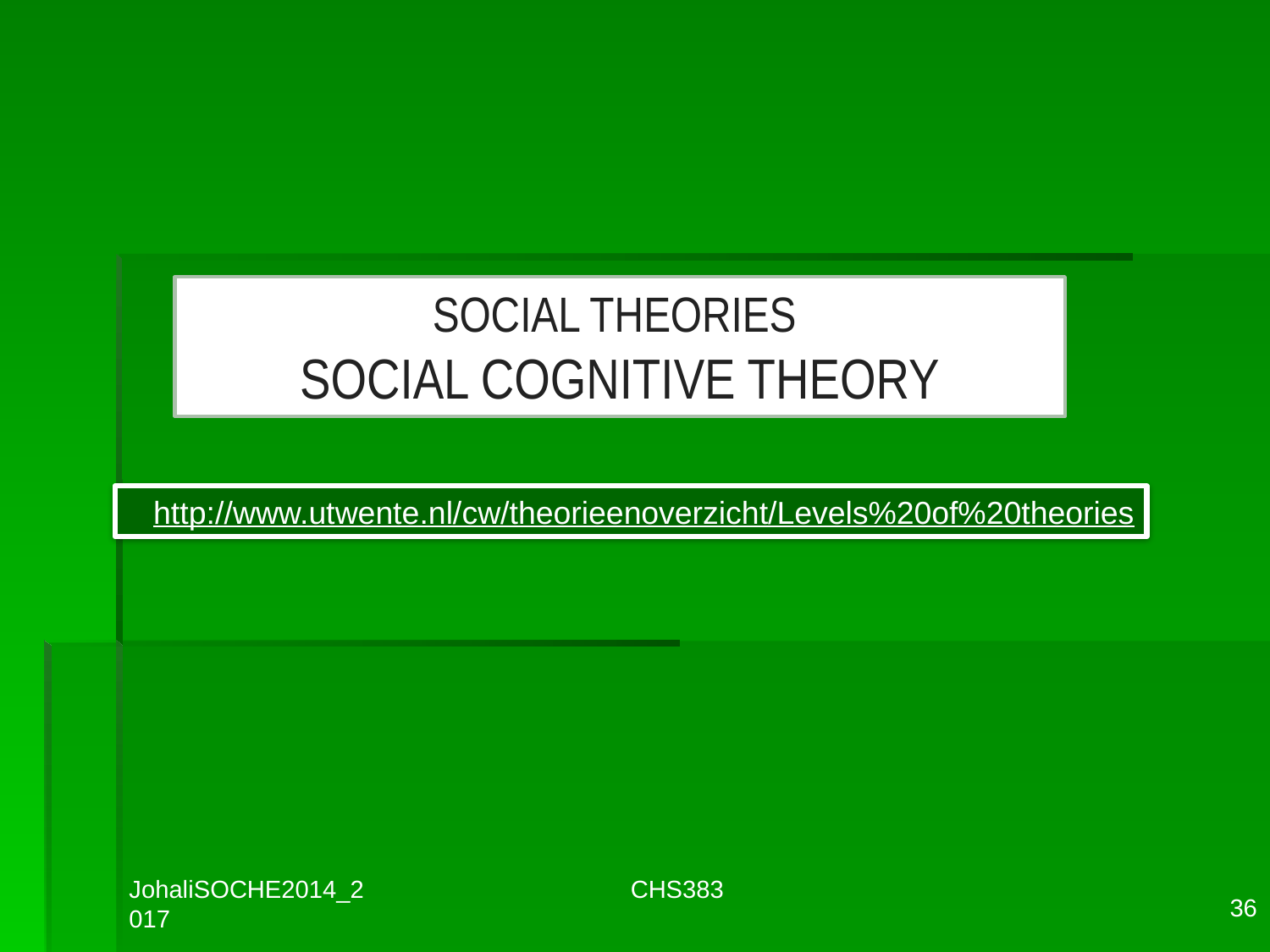

SOCIAL THEORIES
SOCIAL COGNITIVE THEORY
http://www.utwente.nl/cw/theorieenoverzicht/Levels%20of%20theories
JohaliSOCHE2014_2017
CHS383
36